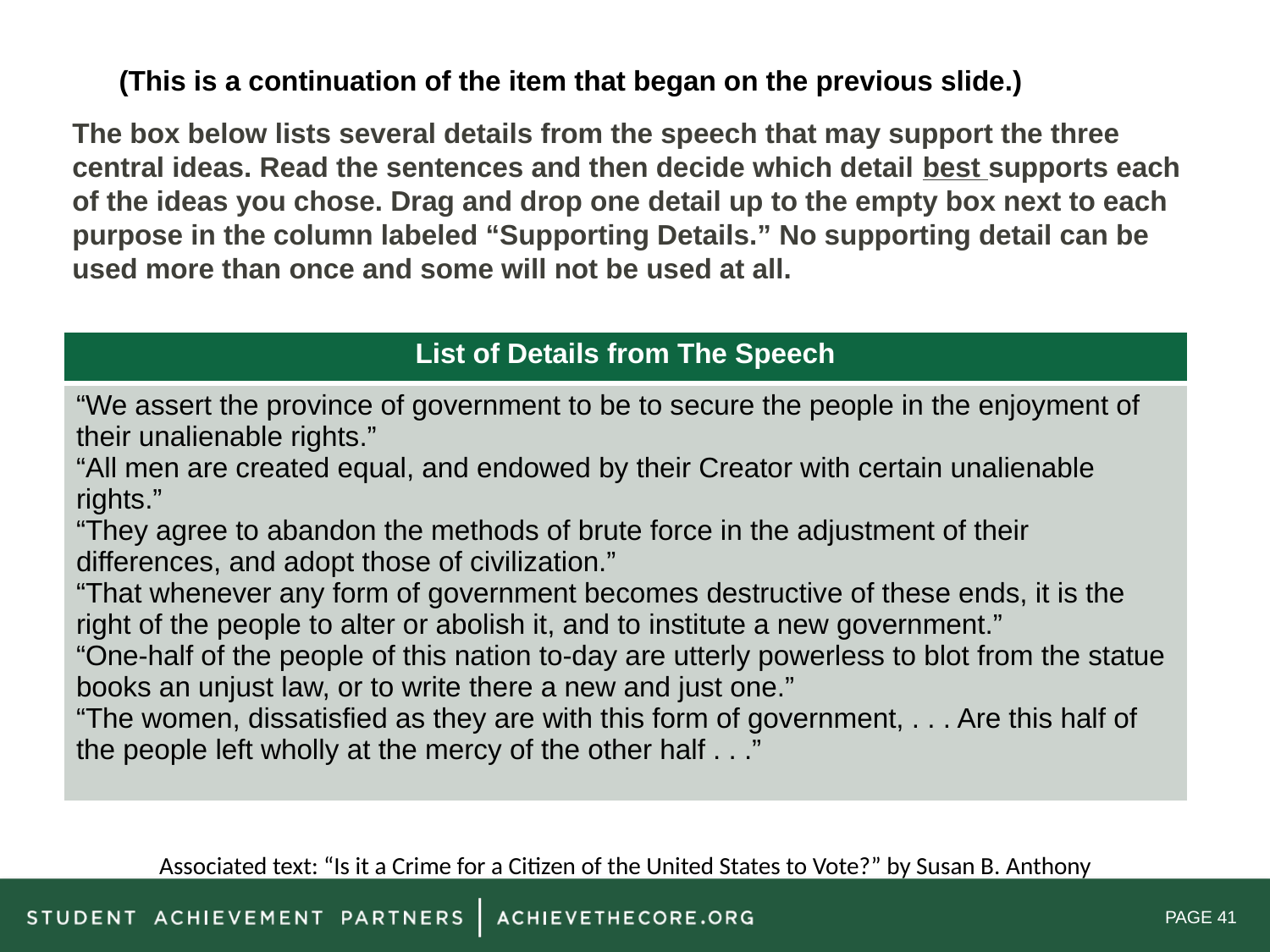

(This is a continuation of the item that began on the previous slide.)
# The box below lists several details from the speech that may support the three central ideas. Read the sentences and then decide which detail best supports each of the ideas you chose. Drag and drop one detail up to the empty box next to each purpose in the column labeled “Supporting Details.” No supporting detail can be used more than once and some will not be used at all.
| List of Details from The Speech |
| --- |
| “We assert the province of government to be to secure the people in the enjoyment of their unalienable rights.” “All men are created equal, and endowed by their Creator with certain unalienable rights.” “They agree to abandon the methods of brute force in the adjustment of their differences, and adopt those of civilization.” “That whenever any form of government becomes destructive of these ends, it is the right of the people to alter or abolish it, and to institute a new government.” “One-half of the people of this nation to-day are utterly powerless to blot from the statue books an unjust law, or to write there a new and just one.” “The women, dissatisfied as they are with this form of government, . . . Are this half of the people left wholly at the mercy of the other half . . .” |
Associated text: “Is it a Crime for a Citizen of the United States to Vote?” by Susan B. Anthony